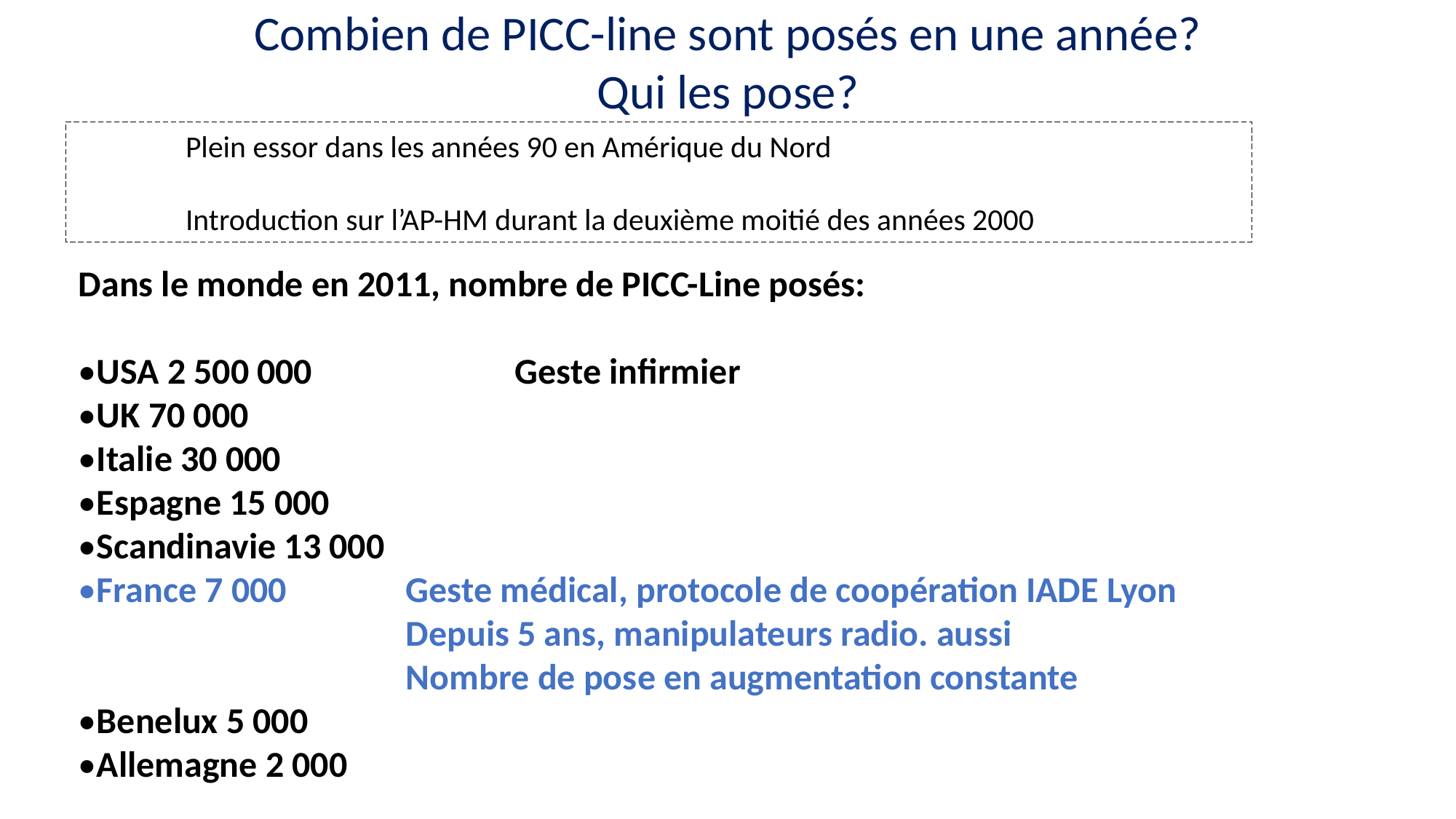

Combien de PICC-line sont posés en une année?
Qui les pose?
Plein essor dans les années 90 en Amérique du Nord

Introduction sur l’AP-HM durant la deuxième moitié des années 2000
Dans le monde en 2011, nombre de PICC-Line posés:

•USA 2 500 000		Geste infirmier
•UK 70 000
•Italie 30 000
•Espagne 15 000
•Scandinavie 13 000
•France 7 000 		Geste médical, protocole de coopération IADE Lyon
			Depuis 5 ans, manipulateurs radio. aussi
			Nombre de pose en augmentation constante
•Benelux 5 000
•Allemagne 2 000